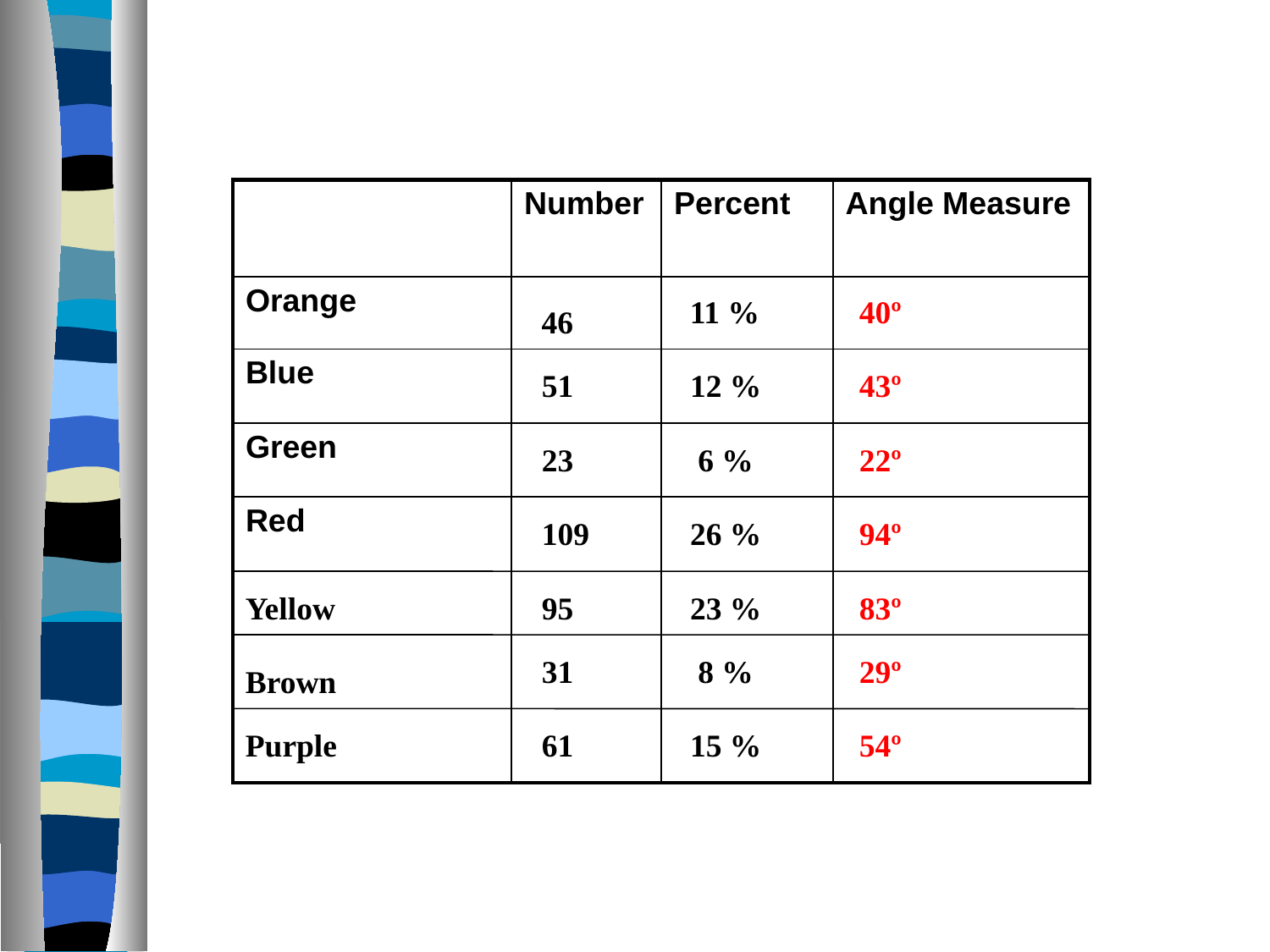

|  | Number | Percent | Angle Measure |
| --- | --- | --- | --- |
| Orange |  |  |  |
| Blue |  |  |  |
| Green |  |  |  |
| Red |  |  |  |
11 %
40º
46
51
12 %
43º
23
 6 %
22º
109
26 %
94º

Yellow
95
23 %
83º

31
 8 %
29º
Brown

Purple
61
15 %
54º